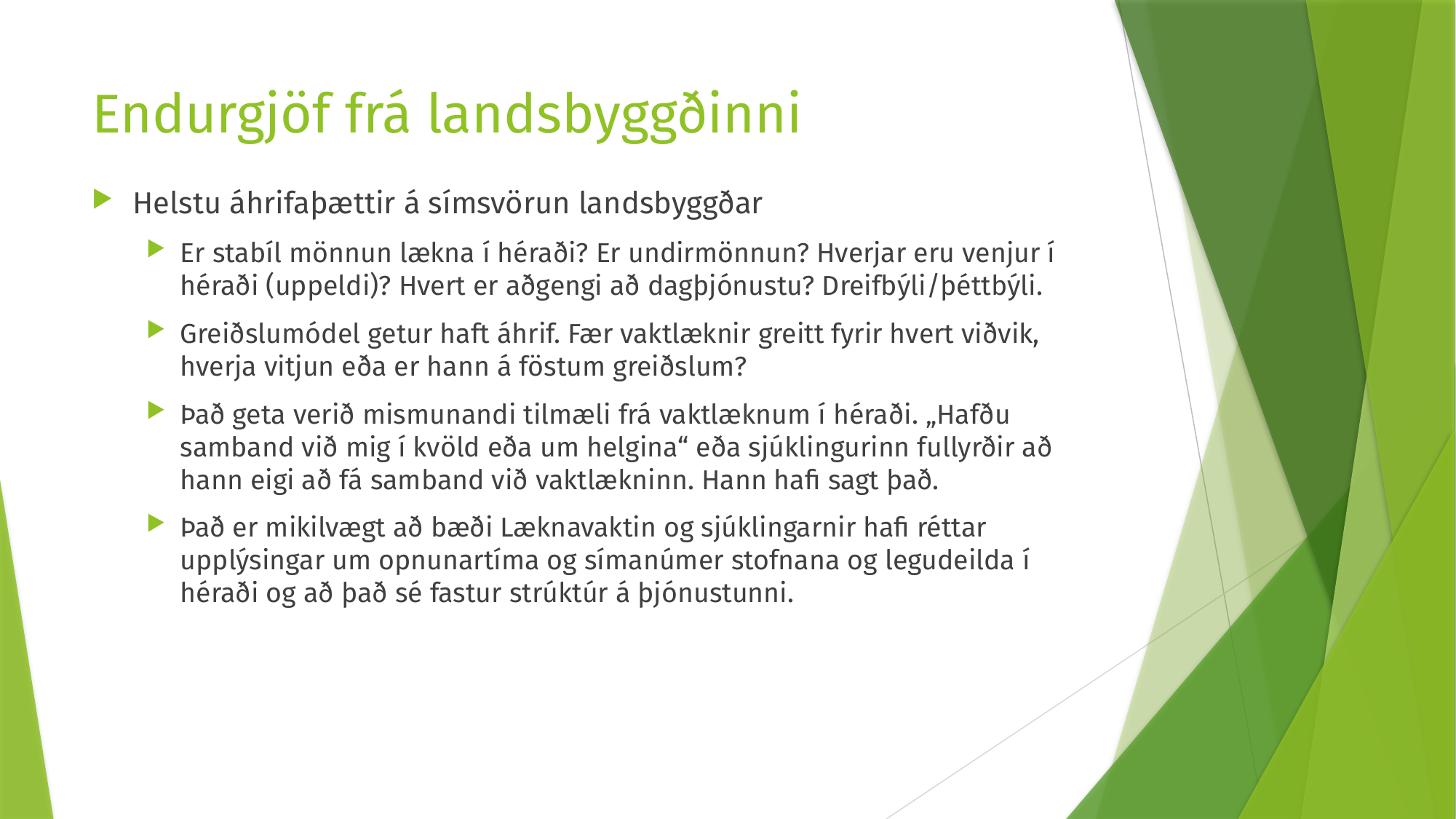

# Endurgjöf frá landsbyggðinni
Helstu áhrifaþættir á símsvörun landsbyggðar
Er stabíl mönnun lækna í héraði? Er undirmönnun? Hverjar eru venjur í héraði (uppeldi)? Hvert er aðgengi að dagþjónustu? Dreifbýli/þéttbýli.
Greiðslumódel getur haft áhrif. Fær vaktlæknir greitt fyrir hvert viðvik, hverja vitjun eða er hann á föstum greiðslum?
Það geta verið mismunandi tilmæli frá vaktlæknum í héraði. „Hafðu samband við mig í kvöld eða um helgina“ eða sjúklingurinn fullyrðir að hann eigi að fá samband við vaktlækninn. Hann hafi sagt það.
Það er mikilvægt að bæði Læknavaktin og sjúklingarnir hafi réttar upplýsingar um opnunartíma og símanúmer stofnana og legudeilda í héraði og að það sé fastur strúktúr á þjónustunni.